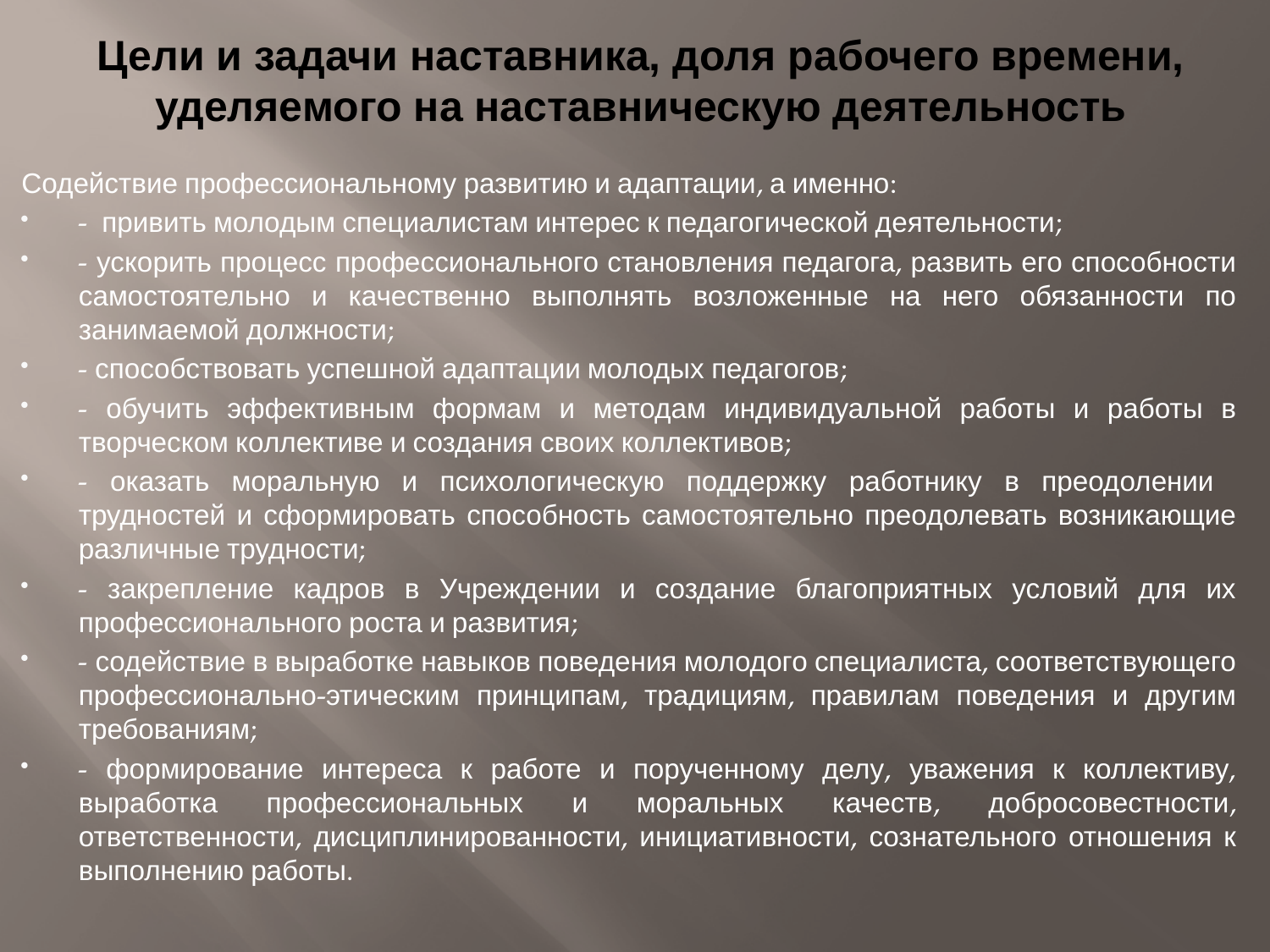

# Цели и задачи наставника, доля рабочего времени, уделяемого на наставническую деятельность
Содействие профессиональному развитию и адаптации, а именно:
-  привить молодым специалистам интерес к педагогической деятельности;
- ускорить процесс профессионального становления педагога, развить его способности самостоятельно и качественно выполнять возложенные на него обязанности по занимаемой должности;
- способствовать успешной адаптации молодых педагогов;
- обучить эффективным формам и методам индивидуальной работы и работы в творческом коллективе и создания своих коллективов;
- оказать моральную и психологическую поддержку работнику в преодолении  трудностей и сформировать способность самостоятельно преодолевать возникающие различные трудности;
- закрепление кадров в Учреждении и создание благоприятных условий для их профессионального роста и развития;
- содействие в выработке навыков поведения молодого специалиста, соответствующего профессионально-этическим принципам, традициям, правилам поведения и другим требованиям;
- формирование интереса к работе и порученному делу, уважения к коллективу, выработка профессиональных и моральных качеств, добросовестности, ответственности, дисциплинированности, инициативности, сознательного отношения к выполнению работы.